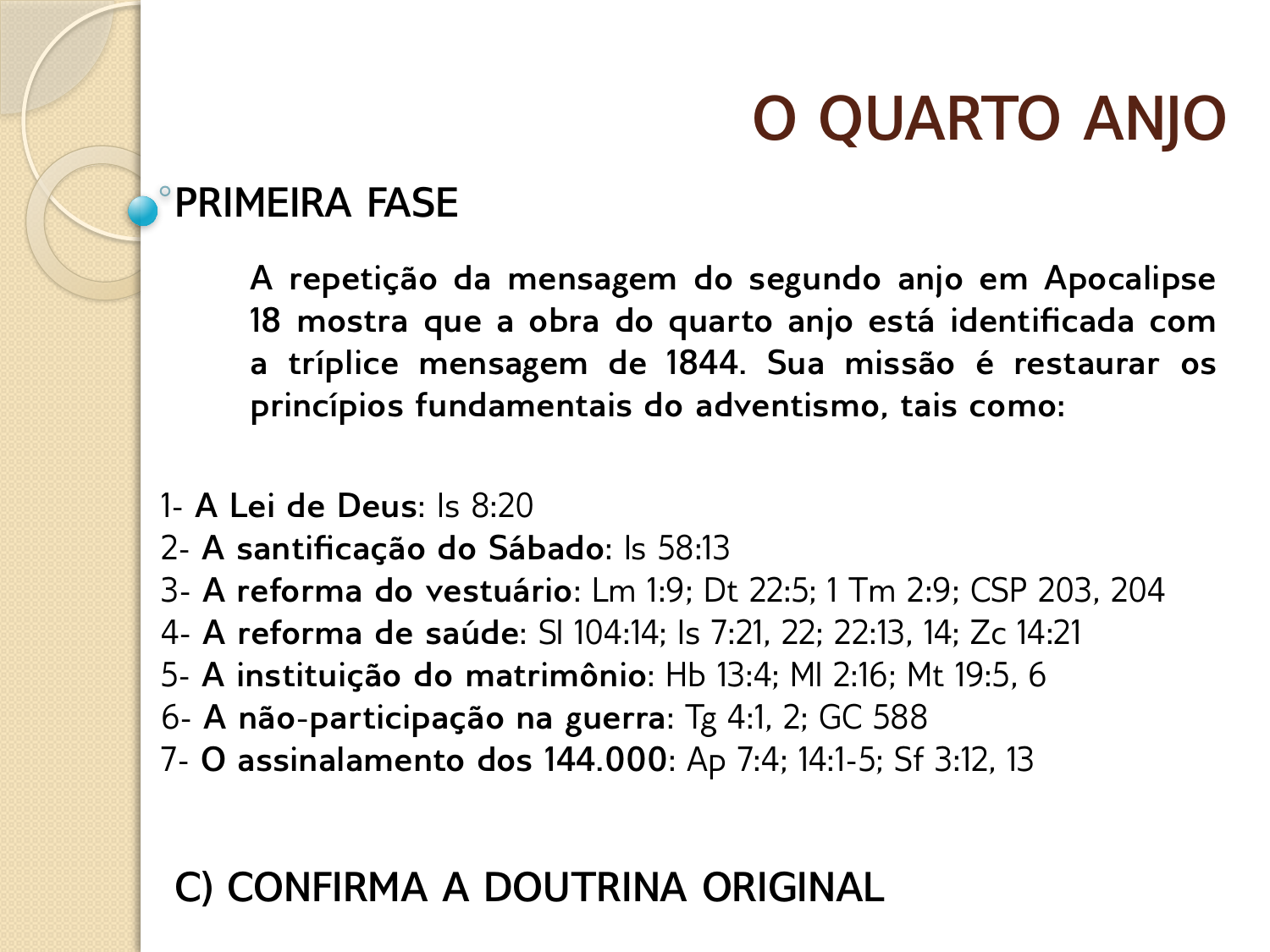

O QUARTO ANJO
PRIMEIRA FASE
A repetição da mensagem do segundo anjo em Apocalipse 18 mostra que a obra do quarto anjo está identificada com a tríplice mensagem de 1844. Sua missão é restaurar os princípios fundamentais do adventismo, tais como:
1- A Lei de Deus: Is 8:20
2- A santificação do Sábado: Is 58:13
3- A reforma do vestuário: Lm 1:9; Dt 22:5; 1 Tm 2:9; CSP 203, 204
4- A reforma de saúde: Sl 104:14; Is 7:21, 22; 22:13, 14; Zc 14:21
5- A instituição do matrimônio: Hb 13:4; Ml 2:16; Mt 19:5, 6
6- A não-participação na guerra: Tg 4:1, 2; GC 588
7- O assinalamento dos 144.000: Ap 7:4; 14:1-5; Sf 3:12, 13
C) CONFIRMA A DOUTRINA ORIGINAL